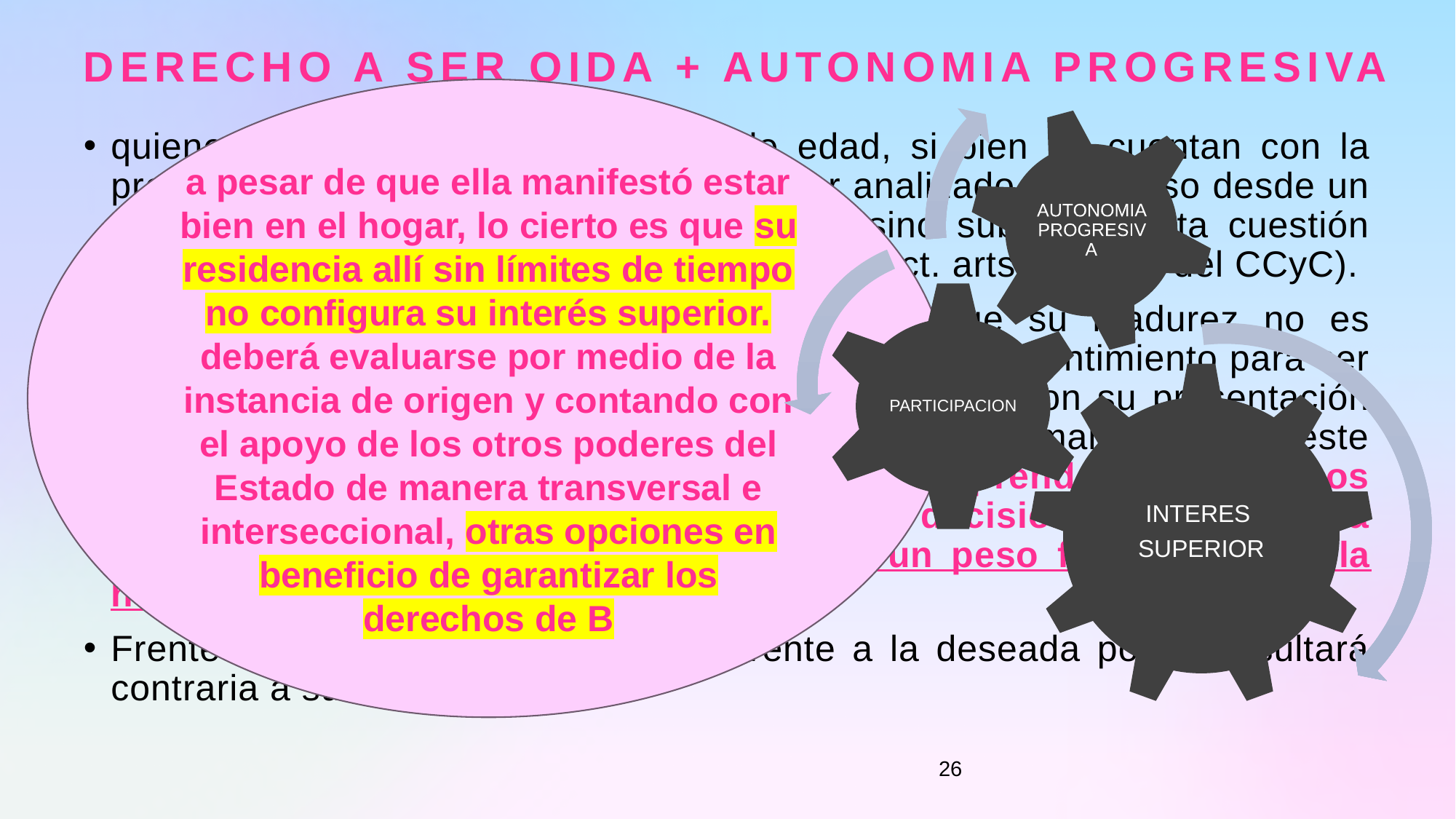

3:55 p. m.
# DERECHO A SER OIDA + AUTONOMIA PROGRESIVA
INTERES
SUPERIOR
PARTICIPACION
AUTONOMIA PROGRESIVA
a pesar de que ella manifestó estar bien en el hogar, lo cierto es que su residencia allí sin límites de tiempo no configura su interés superior. deberá evaluarse por medio de la instancia de origen y contando con el apoyo de los otros poderes del Estado de manera transversal e interseccional, otras opciones en beneficio de garantizar los derechos de B
quienes tienen menos de 13 años de edad, si bien no cuentan con la presunción de capacidad progresiva, al ser analizado cada caso desde un criterio no sólo objetivo como es la edad sino subjetivo, esta cuestión debe ser evaluada por la jurisdicción (arg. y doct. arts. 25 y 26 del CCyC).
nos encontramos con B. que tiene 9 años, que su madurez no es presumida por la ley y que tampoco se le exige el consentimiento para ser adoptada, pero, a pesar de ello, quedó demostrado con su presentación junto a su letrada patrocinante como con la entrevista mantenida con este Tribunal, que cuenta con la capacidad de comprender los derechos que se encuentran en juego en el caso y su decisión negativa, férrea y contundente de no ser adoptada tiene un peso fundamental a la hora de decidir.
Frente a ello, cualquier decisión diferente a la deseada por B. resultará contraria a su interés superior.
26